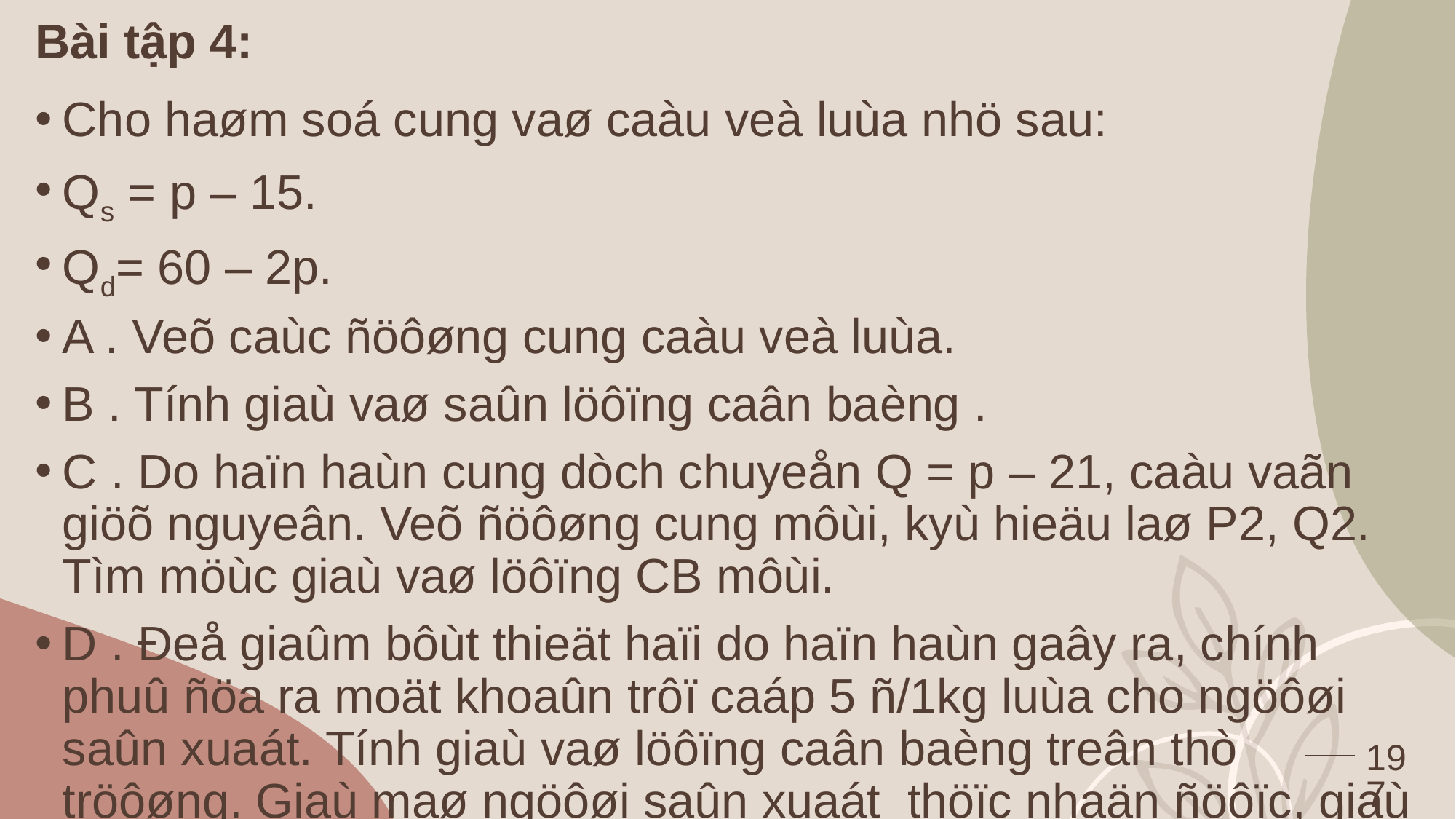

Bài tập 4:
Cho haøm soá cung vaø caàu veà luùa nhö sau:
Qs = p – 15.
Qd= 60 – 2p.
A . Veõ caùc ñöôøng cung caàu veà luùa.
B . Tính giaù vaø saûn löôïng caân baèng .
C . Do haïn haùn cung dòch chuyeån Q = p – 21, caàu vaãn giöõ nguyeân. Veõ ñöôøng cung môùi, kyù hieäu laø P2, Q2. Tìm möùc giaù vaø löôïng CB môùi.
D . Đeå giaûm bôùt thieät haïi do haïn haùn gaây ra, chính phuû ñöa ra moät khoaûn trôï caáp 5 ñ/1kg luùa cho ngöôøi saûn xuaát. Tính giaù vaø löôïng caân baèng treân thò tröôøng. Giaù maø ngöôøi saûn xuaát  thöïc nhaän ñöôïc, giaù maø ngöôøi tieâu duøng phaûi traû laø bao nhieâu.

197